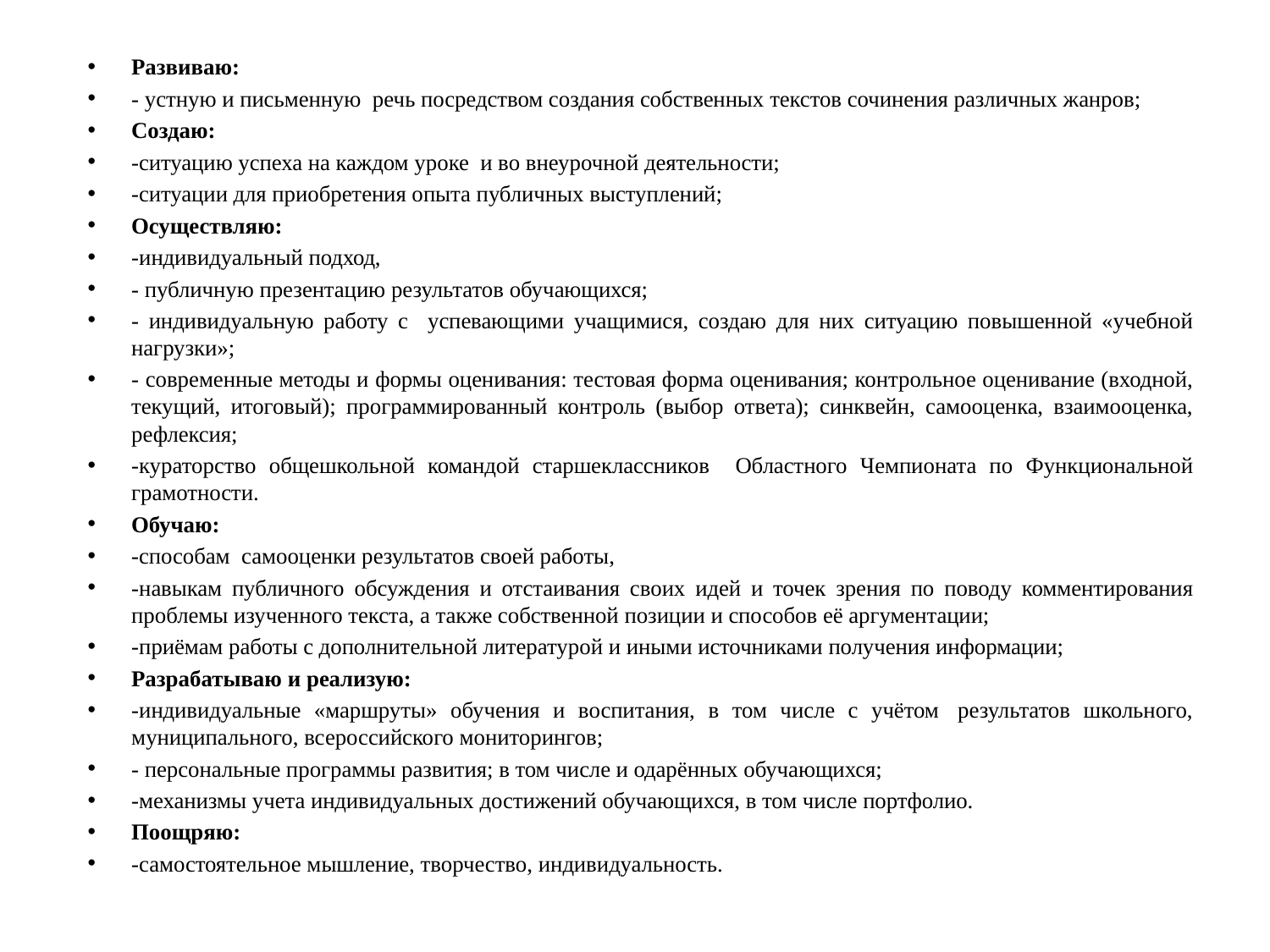

Развиваю:
- устную и письменную  речь посредством создания собственных текстов сочинения различных жанров;
Создаю:
-ситуацию успеха на каждом уроке  и во внеурочной деятельности;
-ситуации для приобретения опыта публичных выступлений;
Осуществляю:
-индивидуальный подход,
- публичную презентацию результатов обучающихся;
- индивидуальную работу с  успевающими учащимися, создаю для них ситуацию повышенной «учебной нагрузки»;
- современные методы и формы оценивания: тестовая форма оценивания; контрольное оценивание (входной, текущий, итоговый); программированный контроль (выбор ответа); синквейн, самооценка, взаимооценка, рефлексия;
-кураторство общешкольной командой старшеклассников  Областного Чемпионата по Функциональной грамотности.
Обучаю:
-способам  самооценки результатов своей работы,
-навыкам публичного обсуждения и отстаивания своих идей и точек зрения по поводу комментирования проблемы изученного текста, а также собственной позиции и способов её аргументации;
-приёмам работы с дополнительной литературой и иными источниками получения информации;
Разрабатываю и реализую:
-индивидуальные «маршруты» обучения и воспитания, в том числе с учётом  результатов школьного, муниципального, всероссийского мониторингов;
- персональные программы развития; в том числе и одарённых обучающихся;
-механизмы учета индивидуальных достижений обучающихся, в том числе портфолио.
Поощряю:
-самостоятельное мышление, творчество, индивидуальность.